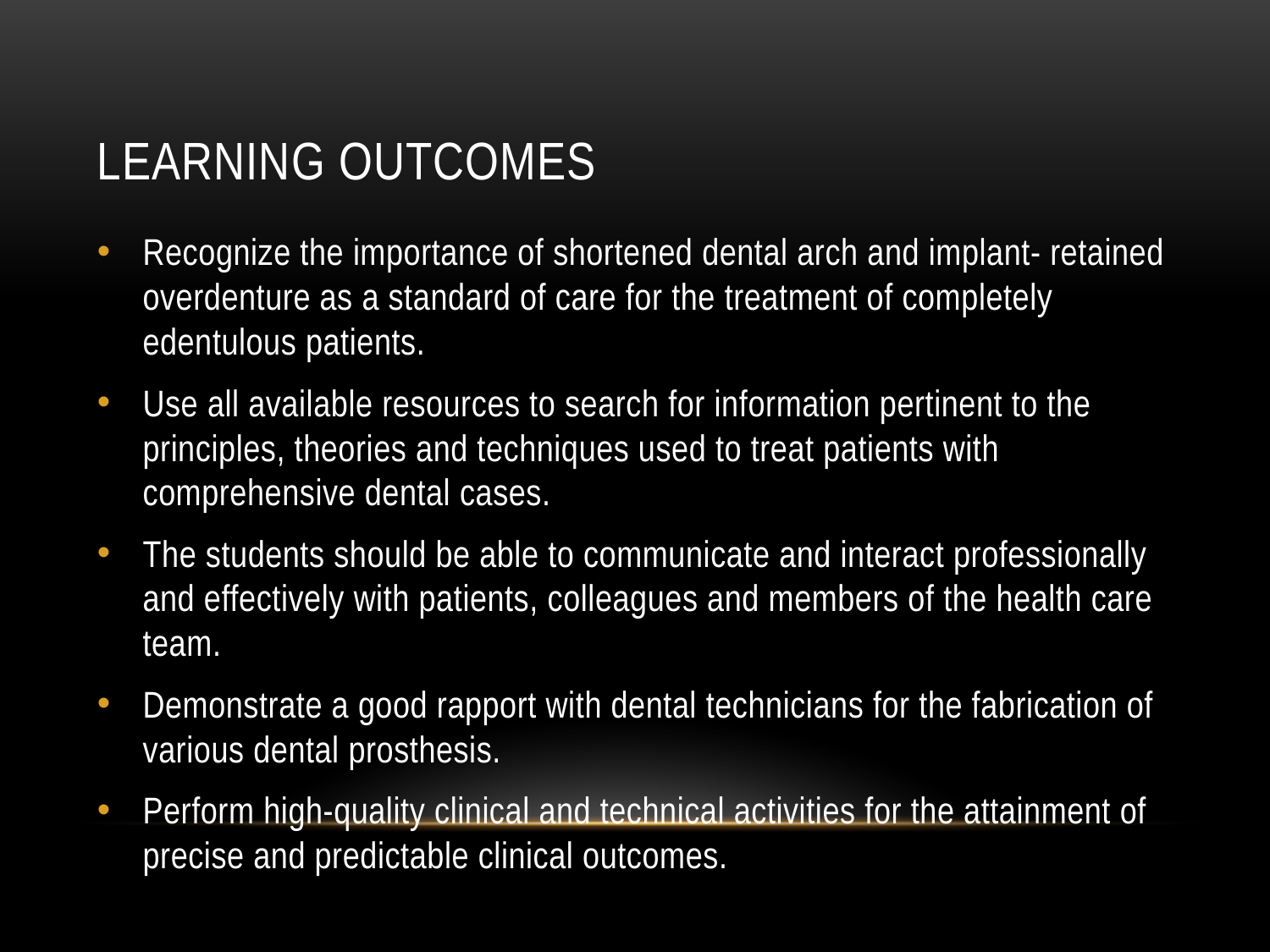

# Learning outcomes
Recognize the importance of shortened dental arch and implant- retained overdenture as a standard of care for the treatment of completely edentulous patients.
Use all available resources to search for information pertinent to the principles, theories and techniques used to treat patients with comprehensive dental cases.
The students should be able to communicate and interact professionally and effectively with patients, colleagues and members of the health care team.
Demonstrate a good rapport with dental technicians for the fabrication of various dental prosthesis.
Perform high-quality clinical and technical activities for the attainment of precise and predictable clinical outcomes.